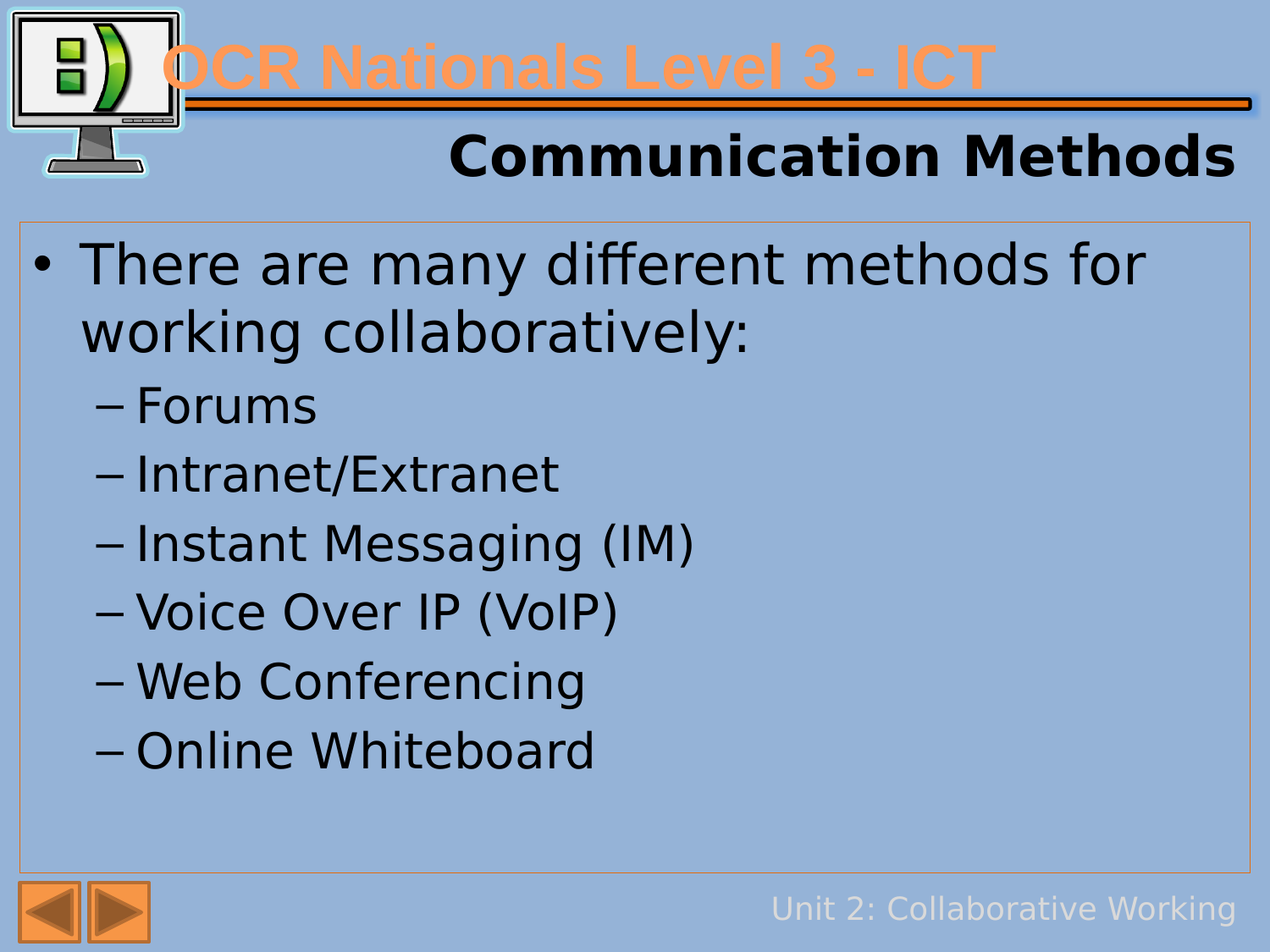

# Communication Methods
There are many different methods for working collaboratively:
Forums
Intranet/Extranet
Instant Messaging (IM)
Voice Over IP (VoIP)
Web Conferencing
Online Whiteboard